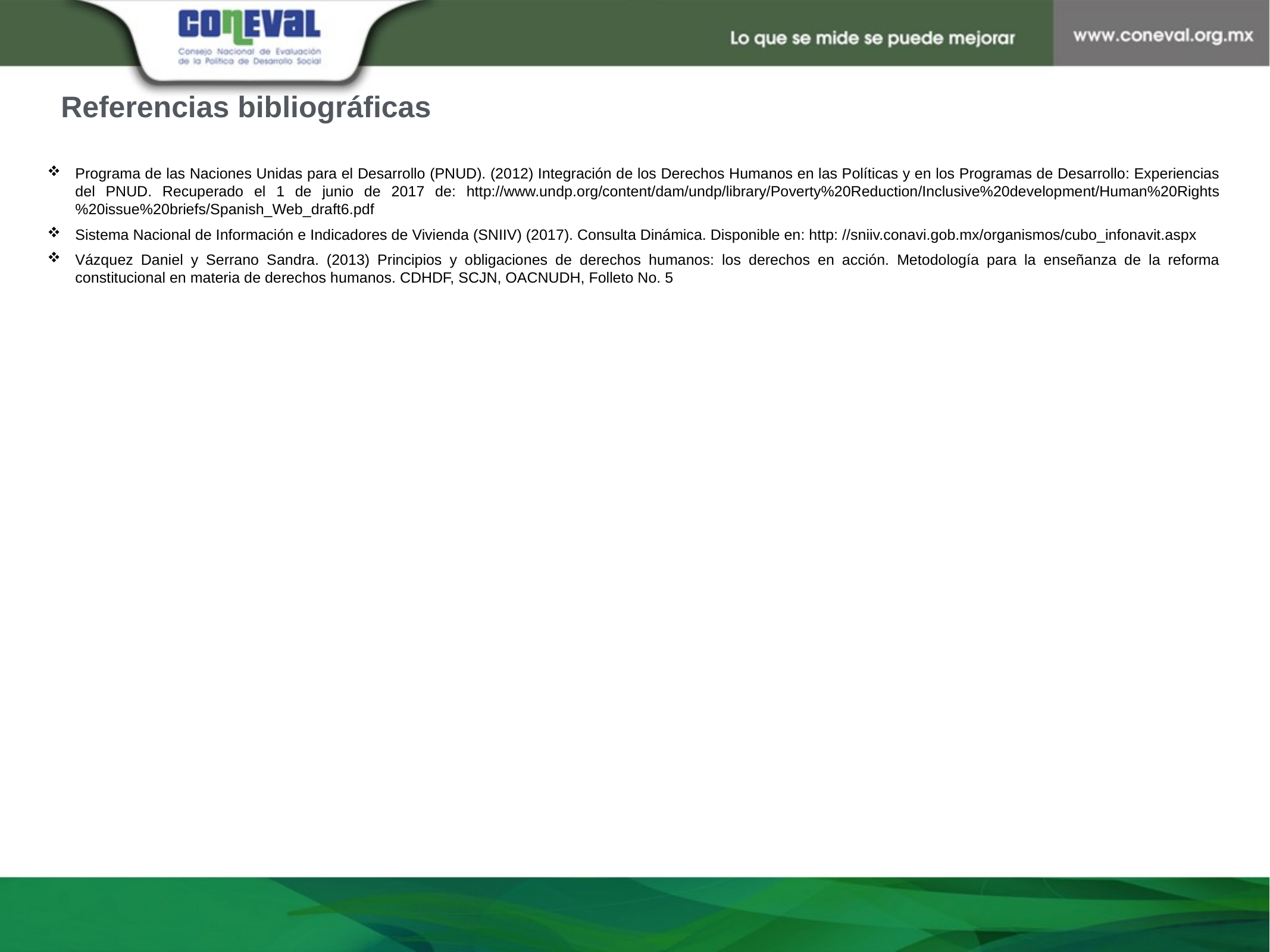

Referencias bibliográficas
Programa de las Naciones Unidas para el Desarrollo (PNUD). (2012) Integración de los Derechos Humanos en las Políticas y en los Programas de Desarrollo: Experiencias del PNUD. Recuperado el 1 de junio de 2017 de: http://www.undp.org/content/dam/undp/library/Poverty%20Reduction/Inclusive%20development/Human%20Rights%20issue%20briefs/Spanish_Web_draft6.pdf
Sistema Nacional de Información e Indicadores de Vivienda (SNIIV) (2017). Consulta Dinámica. Disponible en: http: //sniiv.conavi.gob.mx/organismos/cubo_infonavit.aspx
Vázquez Daniel y Serrano Sandra. (2013) Principios y obligaciones de derechos humanos: los derechos en acción. Metodología para la enseñanza de la reforma constitucional en materia de derechos humanos. CDHDF, SCJN, OACNUDH, Folleto No. 5